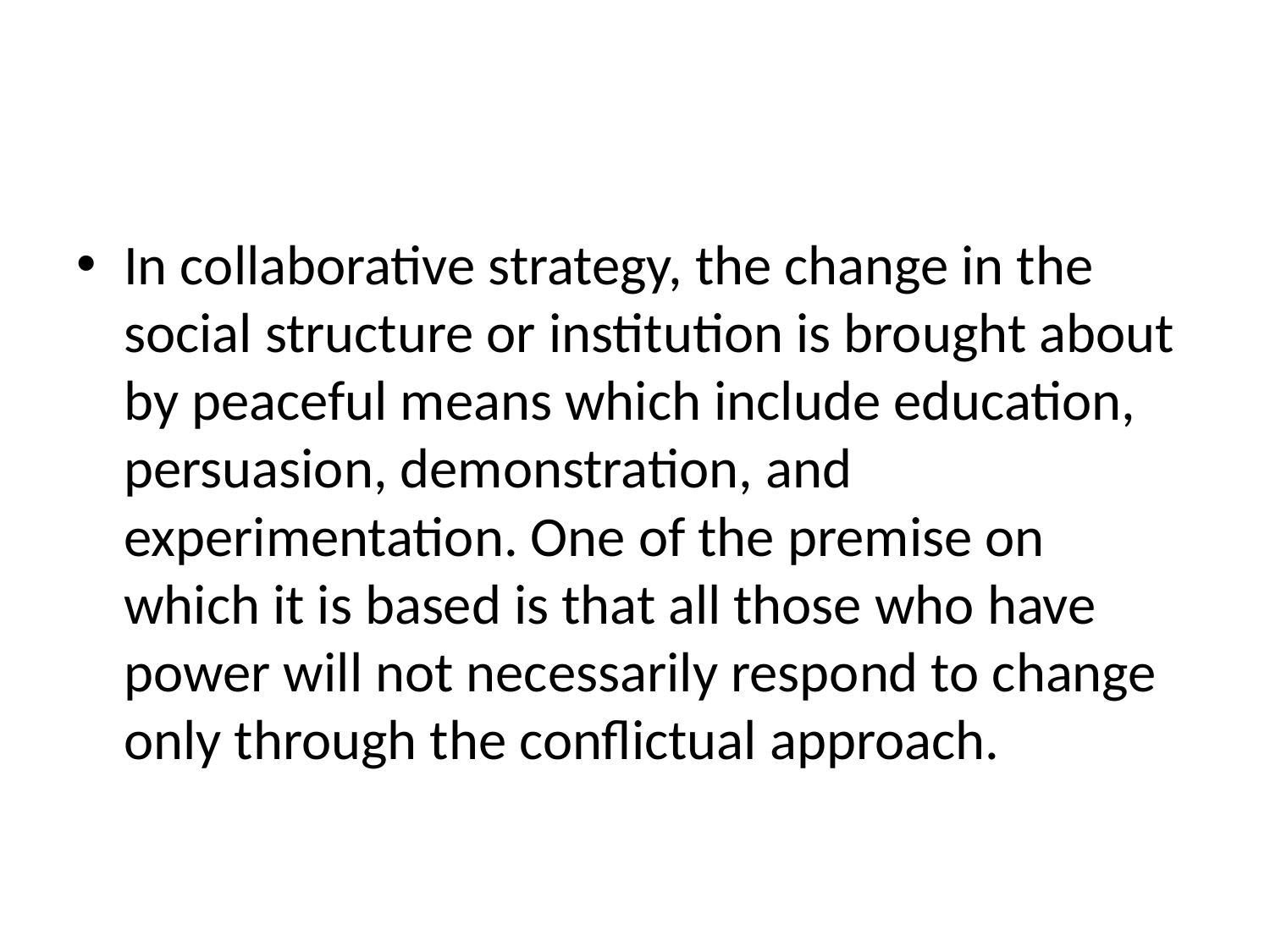

#
In collaborative strategy, the change in the social structure or institution is brought about by peaceful means which include education, persuasion, demonstration, and experimentation. One of the premise on which it is based is that all those who have power will not necessarily respond to change only through the conflictual approach.